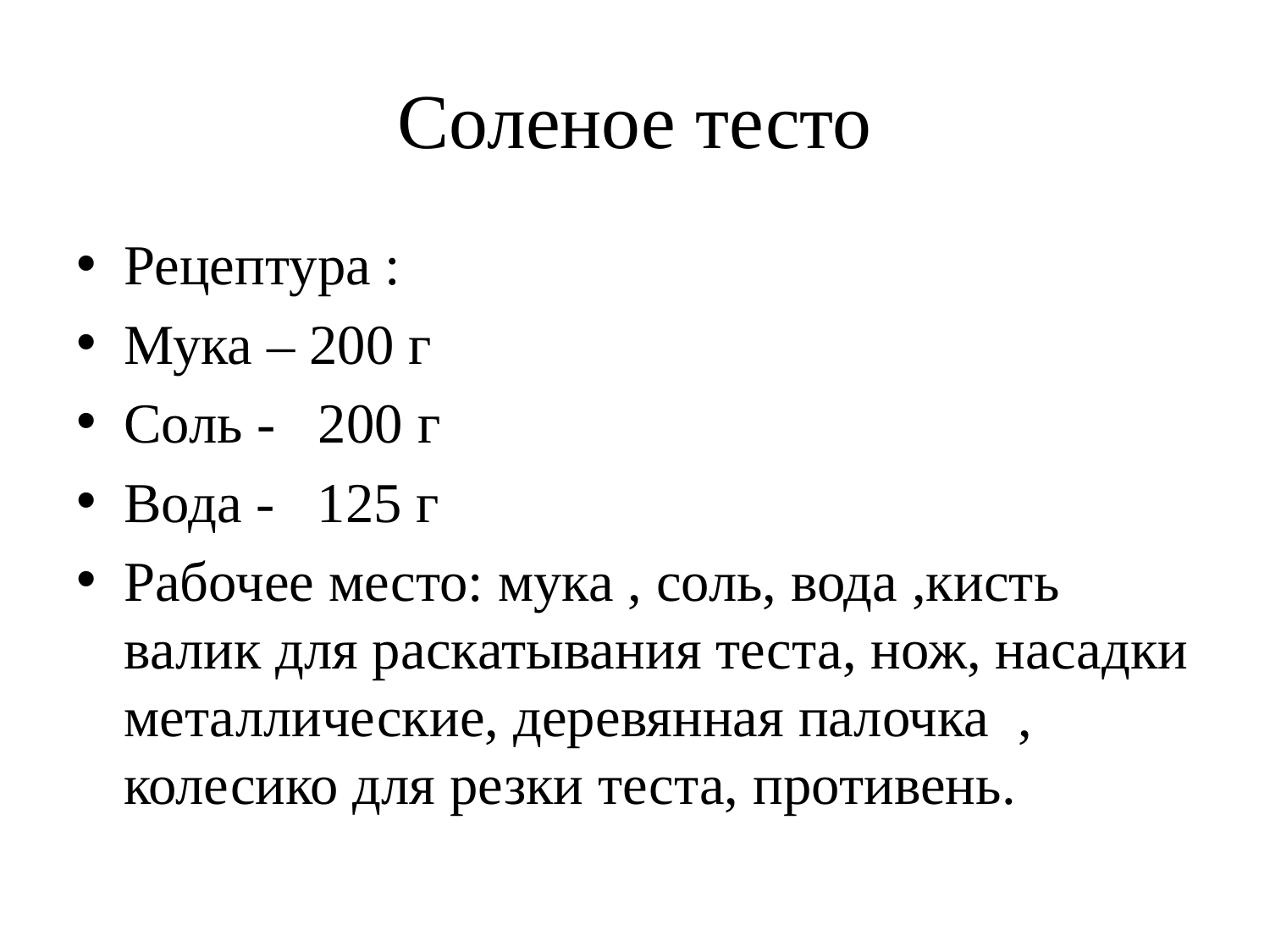

# Соленое тесто
Рецептура :
Мука – 200 г
Соль -   200 г
Вода -   125 г
Рабочее место: мука , соль, вода ,кисть валик для раскатывания теста, нож, насадки металлические, деревянная палочка  , колесико для резки теста, противень.